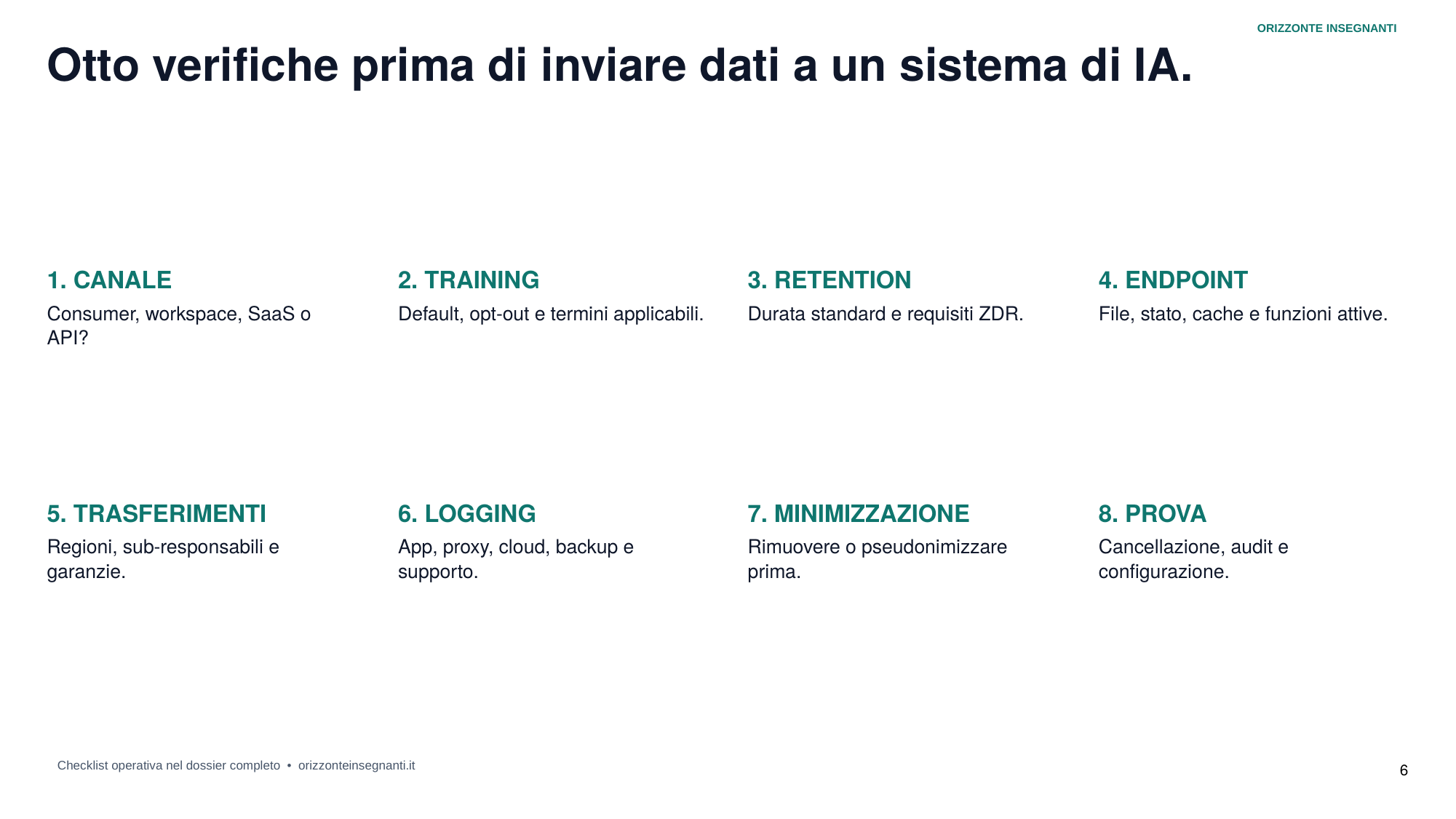

ORIZZONTE INSEGNANTI
Otto verifiche prima di inviare dati a un sistema di IA.
1. CANALE
Consumer, workspace, SaaS o API?
2. TRAINING
Default, opt-out e termini applicabili.
3. RETENTION
Durata standard e requisiti ZDR.
4. ENDPOINT
File, stato, cache e funzioni attive.
5. TRASFERIMENTI
Regioni, sub-responsabili e garanzie.
6. LOGGING
App, proxy, cloud, backup e supporto.
7. MINIMIZZAZIONE
Rimuovere o pseudonimizzare prima.
8. PROVA
Cancellazione, audit e configurazione.
6
Checklist operativa nel dossier completo  •  orizzonteinsegnanti.it